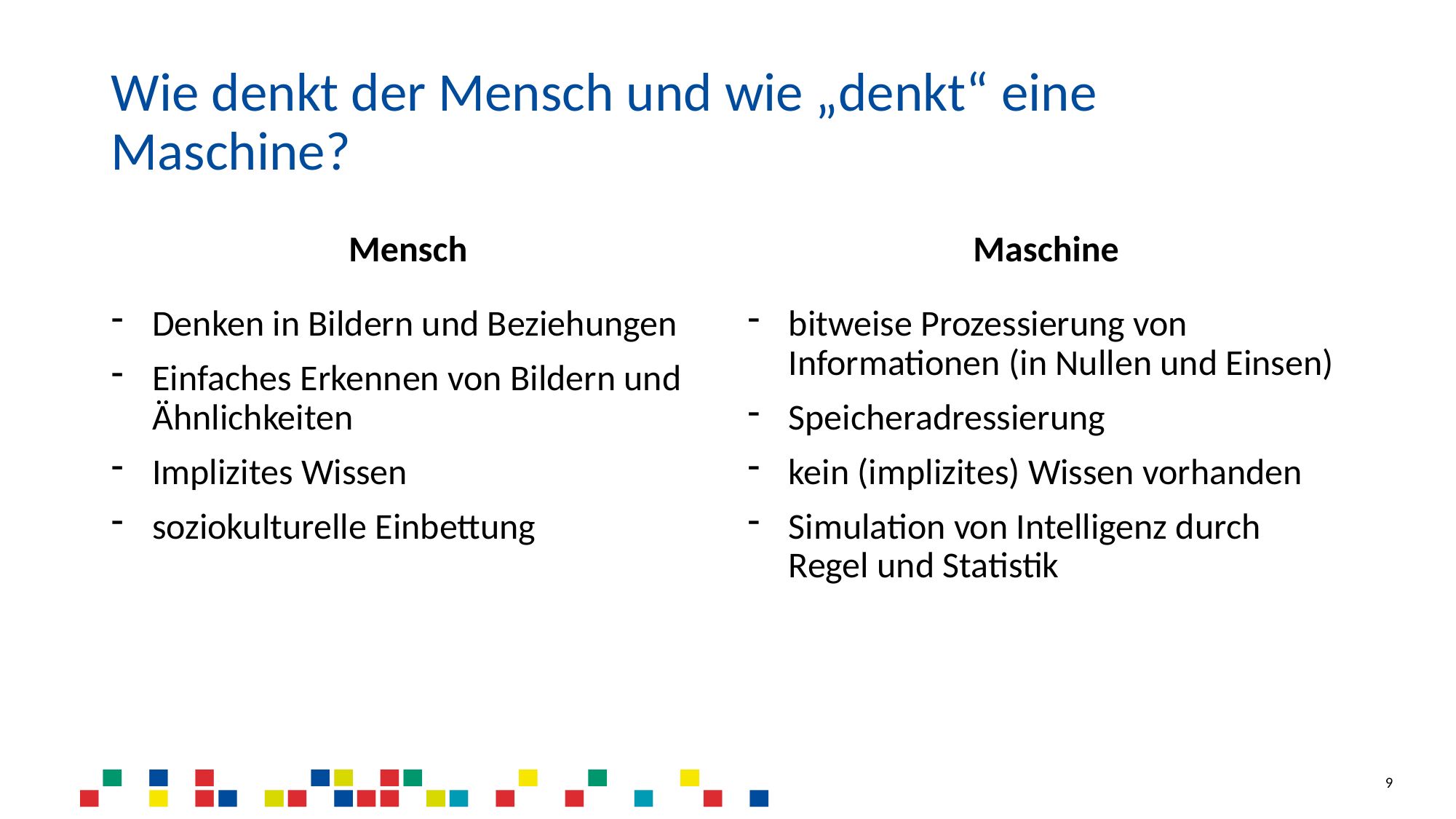

# Wie denkt der Mensch und wie „denkt“ eine Maschine?
Mensch
Maschine
Denken in Bildern und Beziehungen
Einfaches Erkennen von Bildern und Ähnlichkeiten
Implizites Wissen
soziokulturelle Einbettung
bitweise Prozessierung von Informationen (in Nullen und Einsen)
Speicheradressierung
kein (implizites) Wissen vorhanden
Simulation von Intelligenz durch Regel und Statistik
9